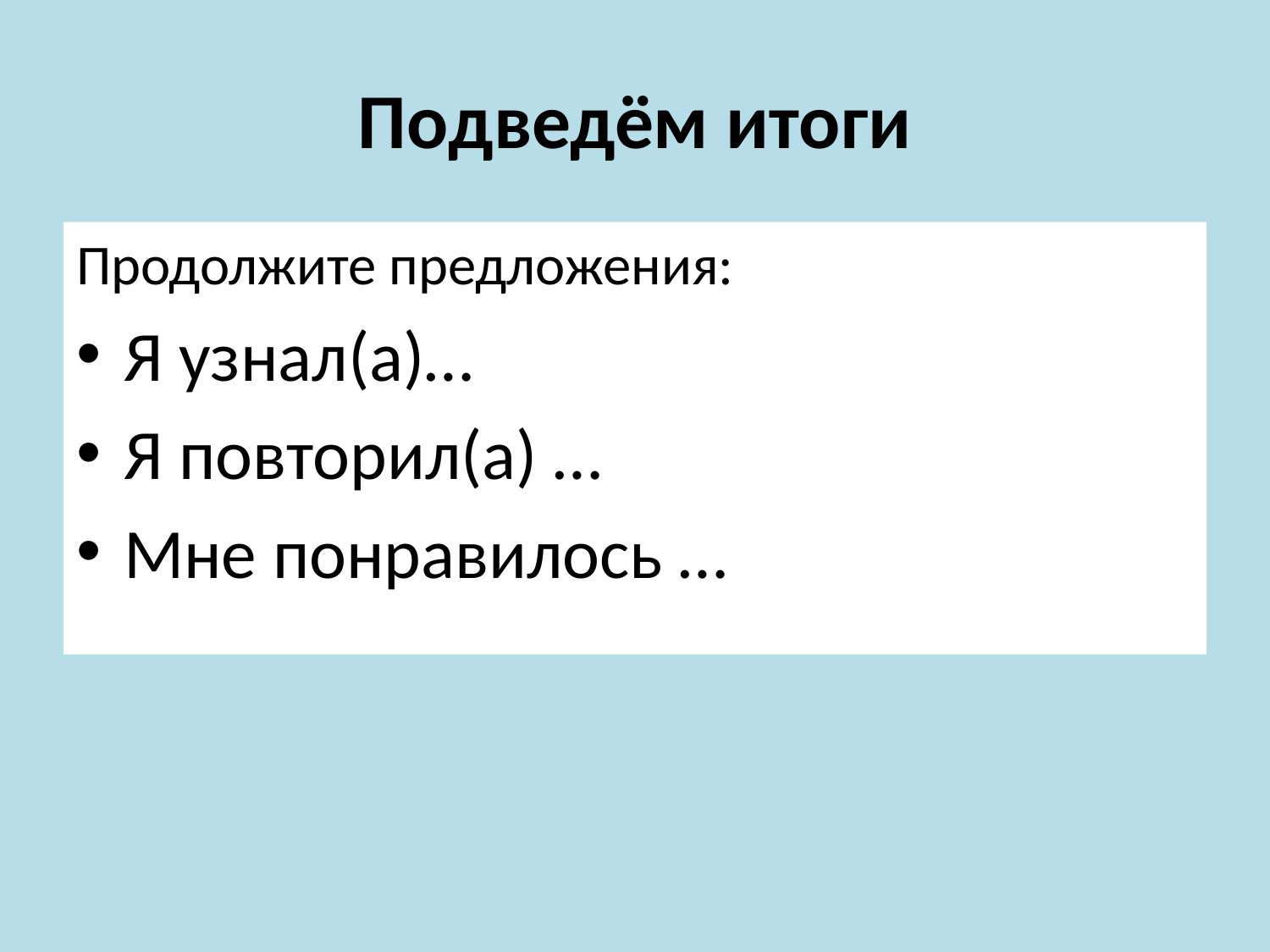

# Подведём итоги
Продолжите предложения:
Я узнал(а)…
Я повторил(а) …
Мне понравилось …